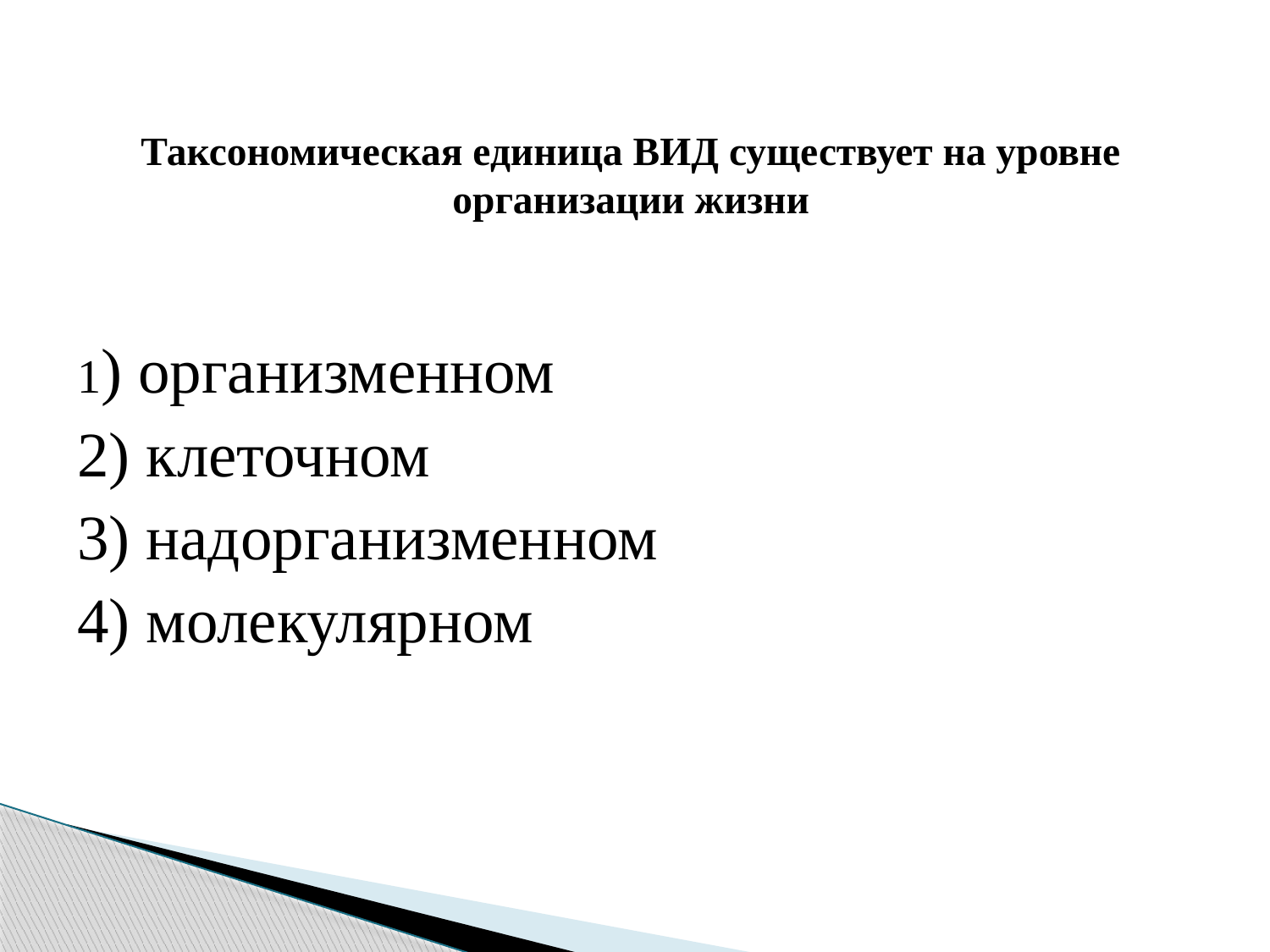

# Таксономическая единица ВИД существует на уровне организации жизни
1) организменном
2) клеточном
3) надорганизменном
4) молекулярном